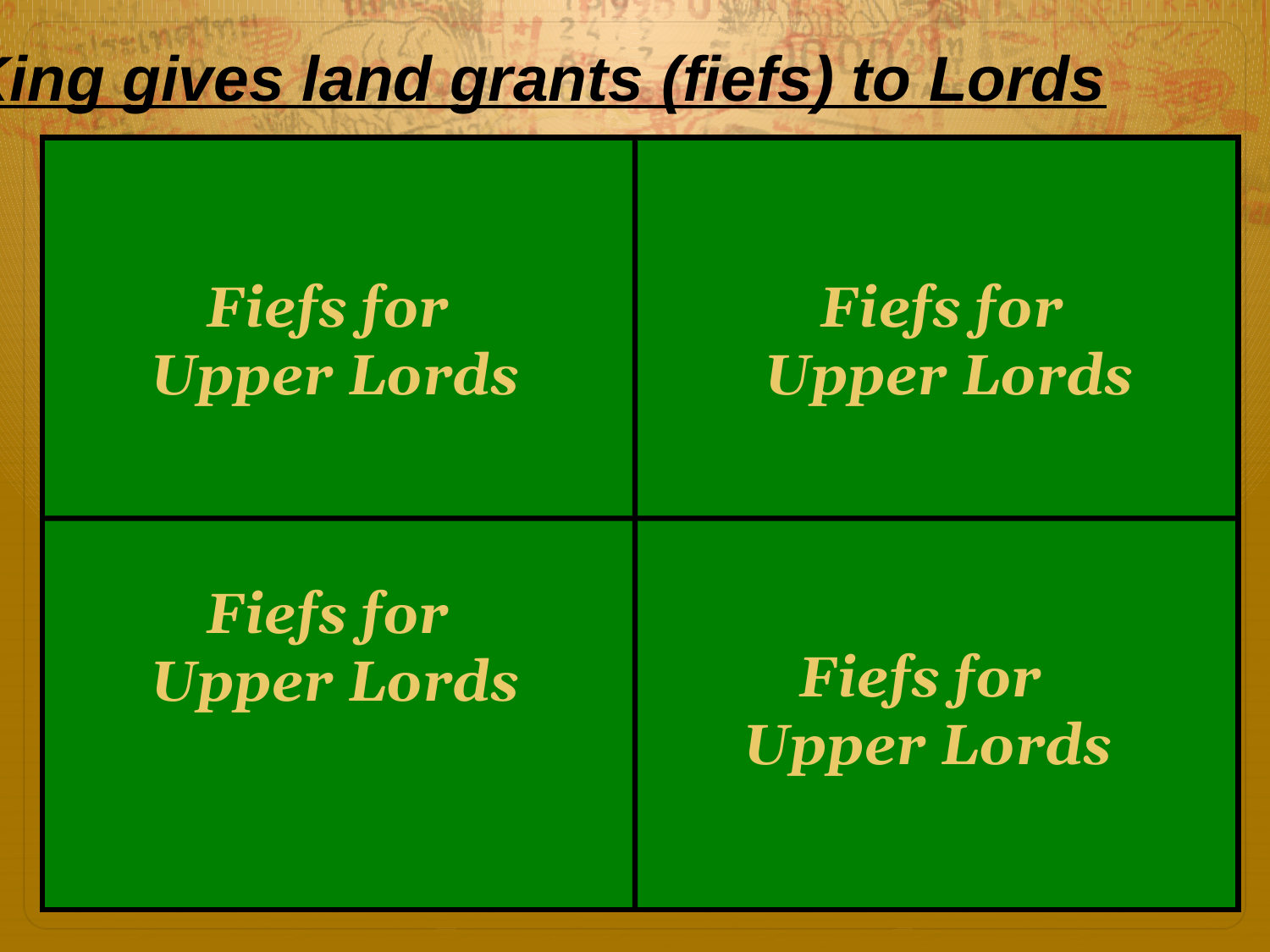

King gives land grants (fiefs) to Lords

Fiefs for
Upper Lords
Fiefs for
Upper Lords

Fiefs for
Upper Lords
Fiefs for
Upper Lords